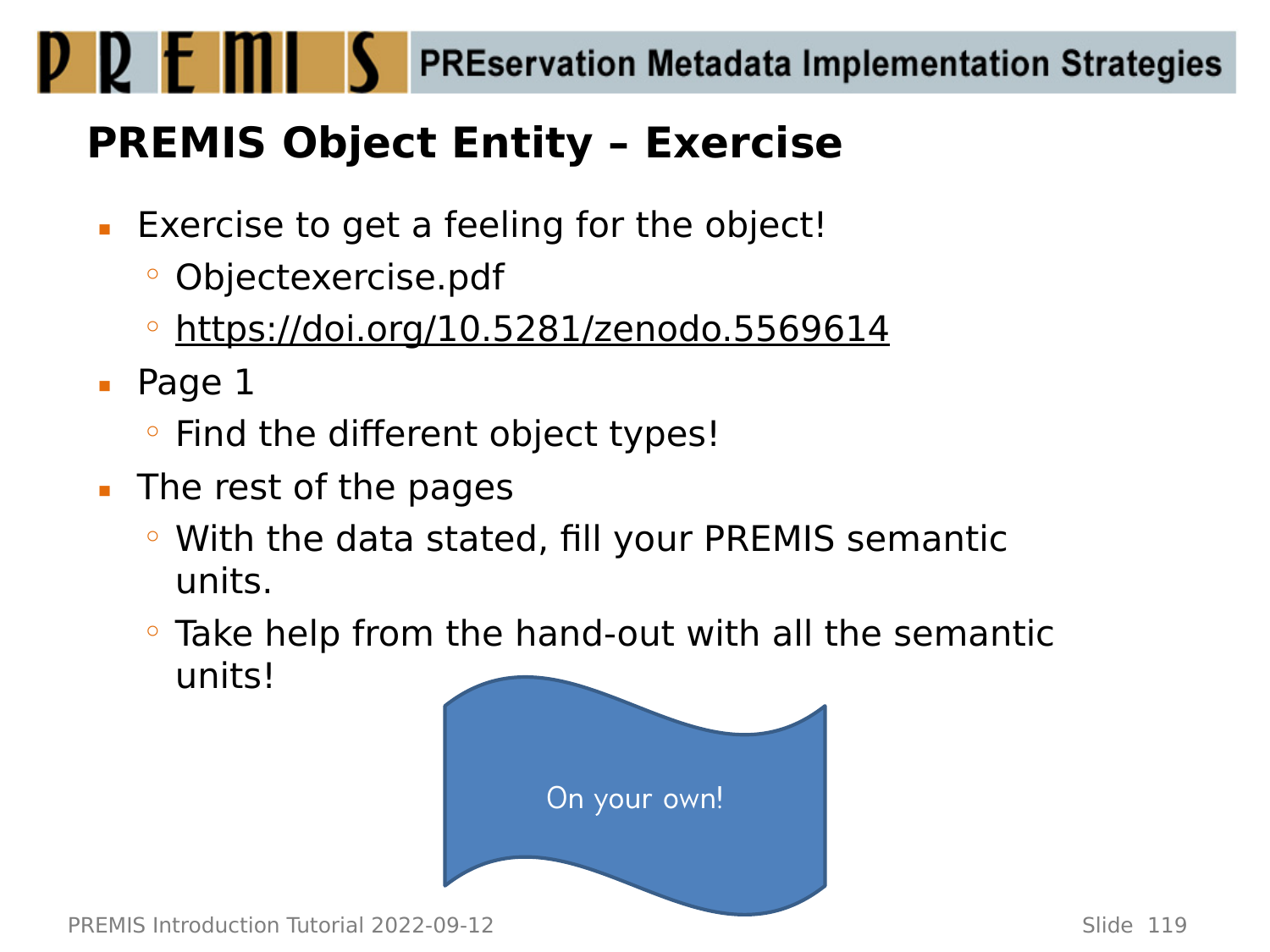

# PREMIS Object Entity – Exercise
Exercise to get a feeling for the object!
Objectexercise.pdf
https://doi.org/10.5281/zenodo.5569614
Page 1
Find the different object types!
The rest of the pages
With the data stated, fill your PREMIS semantic units.
Take help from the hand-out with all the semantic units!

On your own!